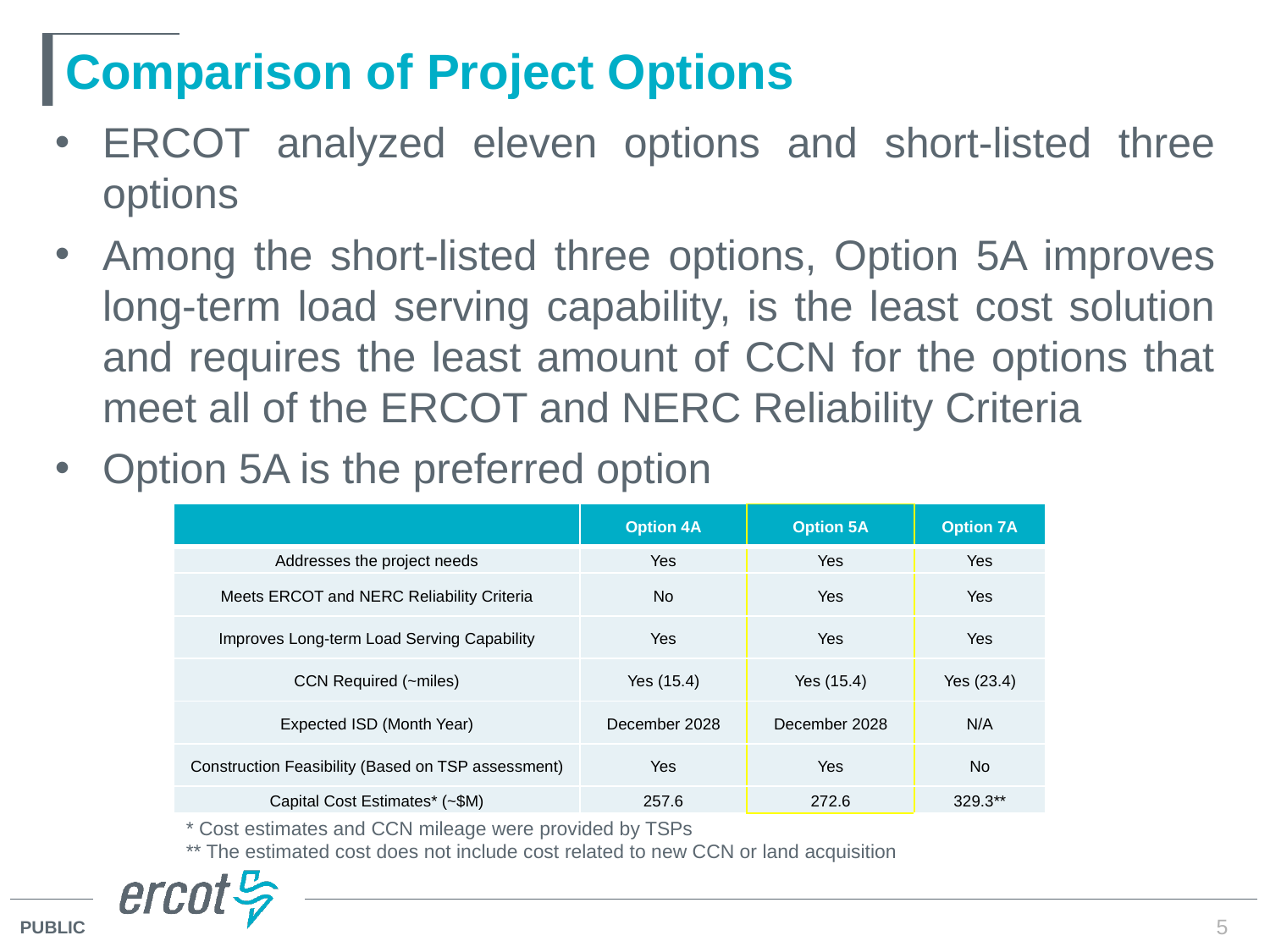

# Comparison of Project Options
ERCOT analyzed eleven options and short-listed three options
Among the short-listed three options, Option 5A improves long-term load serving capability, is the least cost solution and requires the least amount of CCN for the options that meet all of the ERCOT and NERC Reliability Criteria
Option 5A is the preferred option
|  | Option 4A | Option 5A | Option 7A |
| --- | --- | --- | --- |
| Addresses the project needs | Yes | Yes | Yes |
| Meets ERCOT and NERC Reliability Criteria | No | Yes | Yes |
| Improves Long-term Load Serving Capability | Yes | Yes | Yes |
| CCN Required (~miles) | Yes (15.4) | Yes (15.4) | Yes (23.4) |
| Expected ISD (Month Year) | December 2028 | December 2028 | N/A |
| Construction Feasibility (Based on TSP assessment) | Yes | Yes | No |
| Capital Cost Estimates\* (~$M) | 257.6 | 272.6 | 329.3\*\* |
* Cost estimates and CCN mileage were provided by TSPs
** The estimated cost does not include cost related to new CCN or land acquisition
5